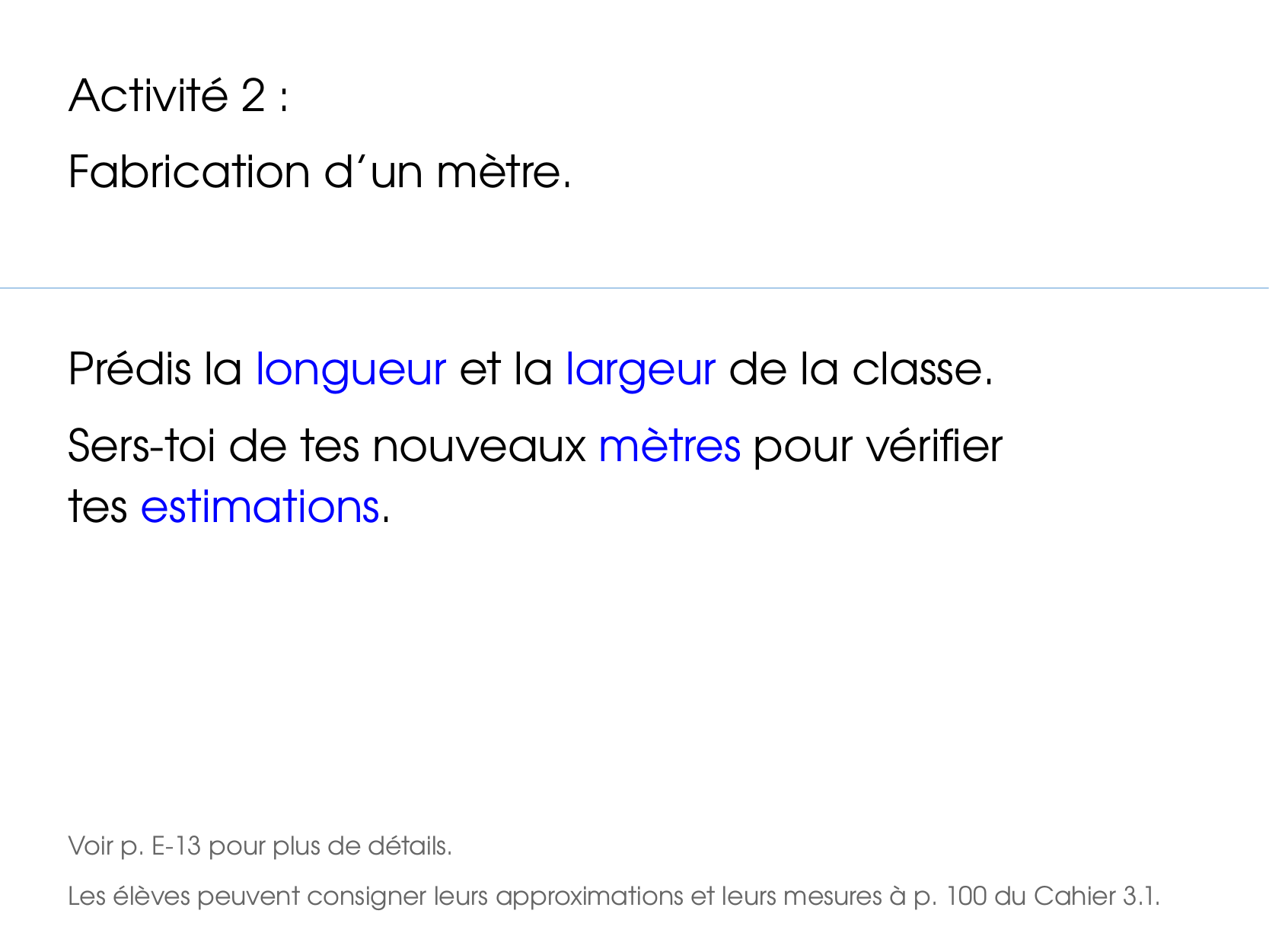

Activité 2 :
Fabrication d’un mètre.
Prédis la longueur et la largeur de la classe.
Sers-toi de tes nouveaux mètres pour vérifier tes estimations.
Voir p. E-13 pour plus de détails.
Les élèves peuvent consigner leurs approximations et leurs mesures à p. 100 du Cahier 3.1.